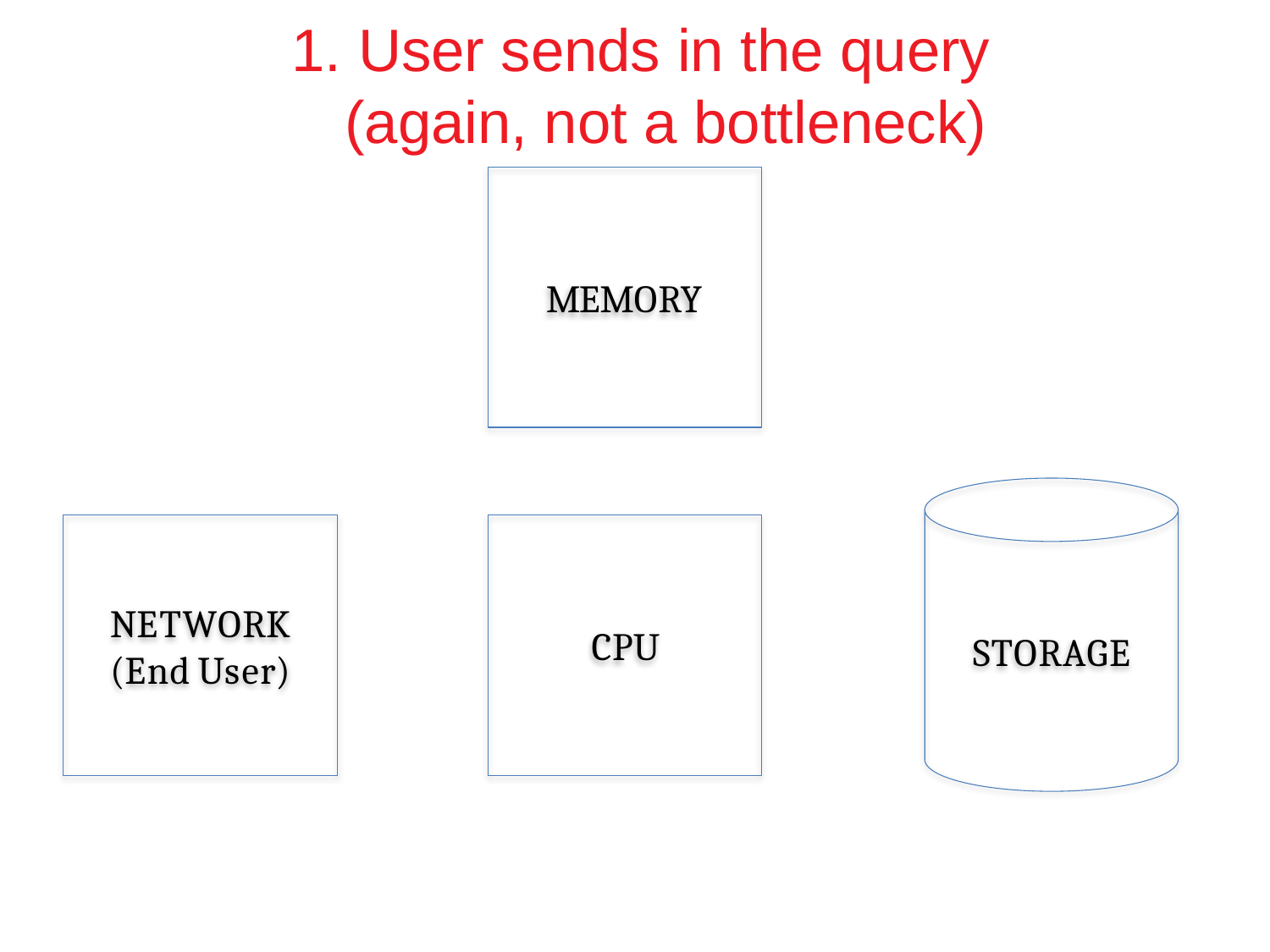

# 1. User sends in the query (again, not a bottleneck)
MEMORY
STORAGE
NETWORK
(End User)
CPU